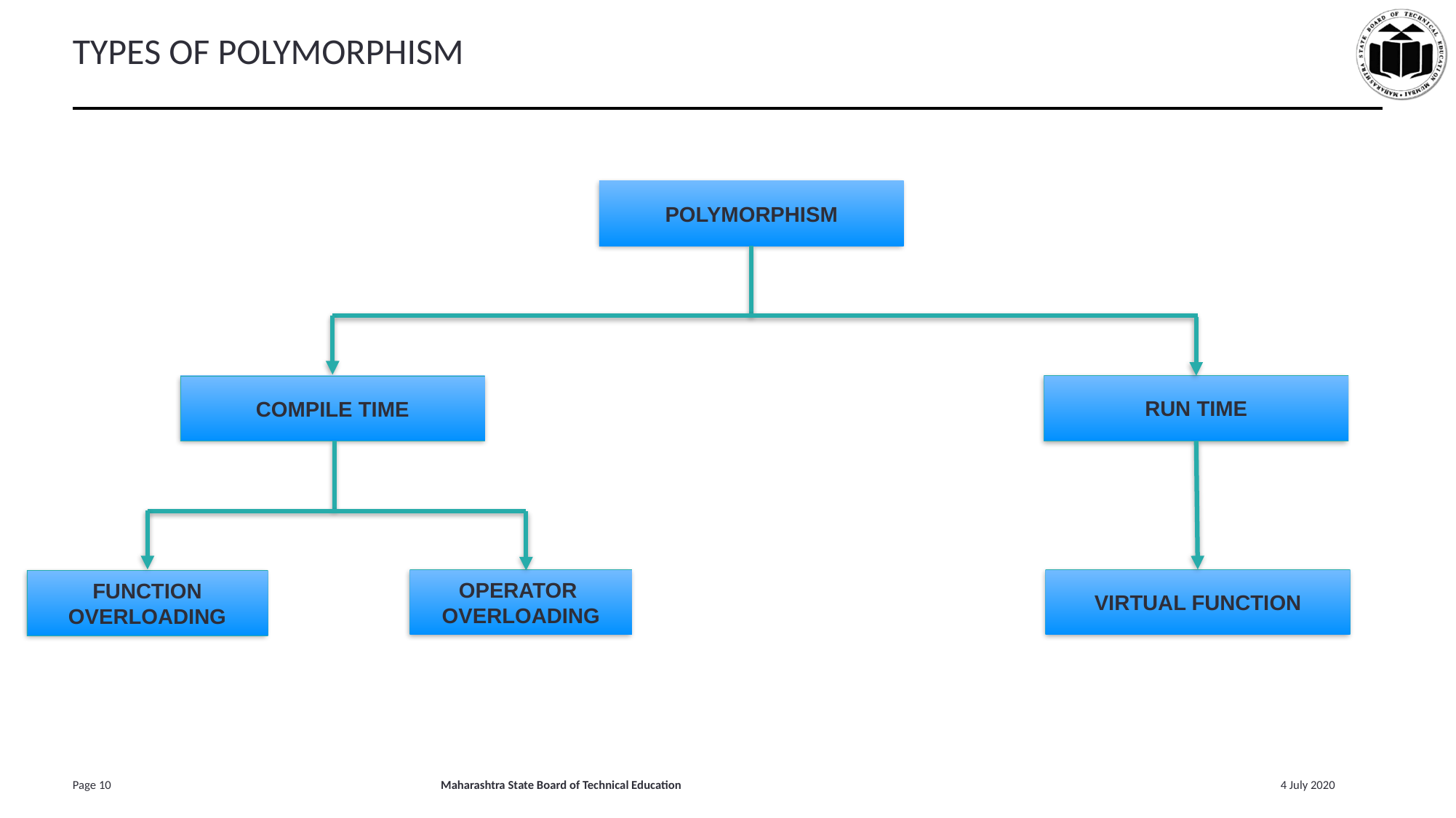

# TYPES OF POLYMORPHISM

POLYMORPHISM
RUN TIME
COMPILE TIME
10
OPERATOR  OVERLOADING
VIRTUAL FUNCTION
FUNCTION OVERLOADING